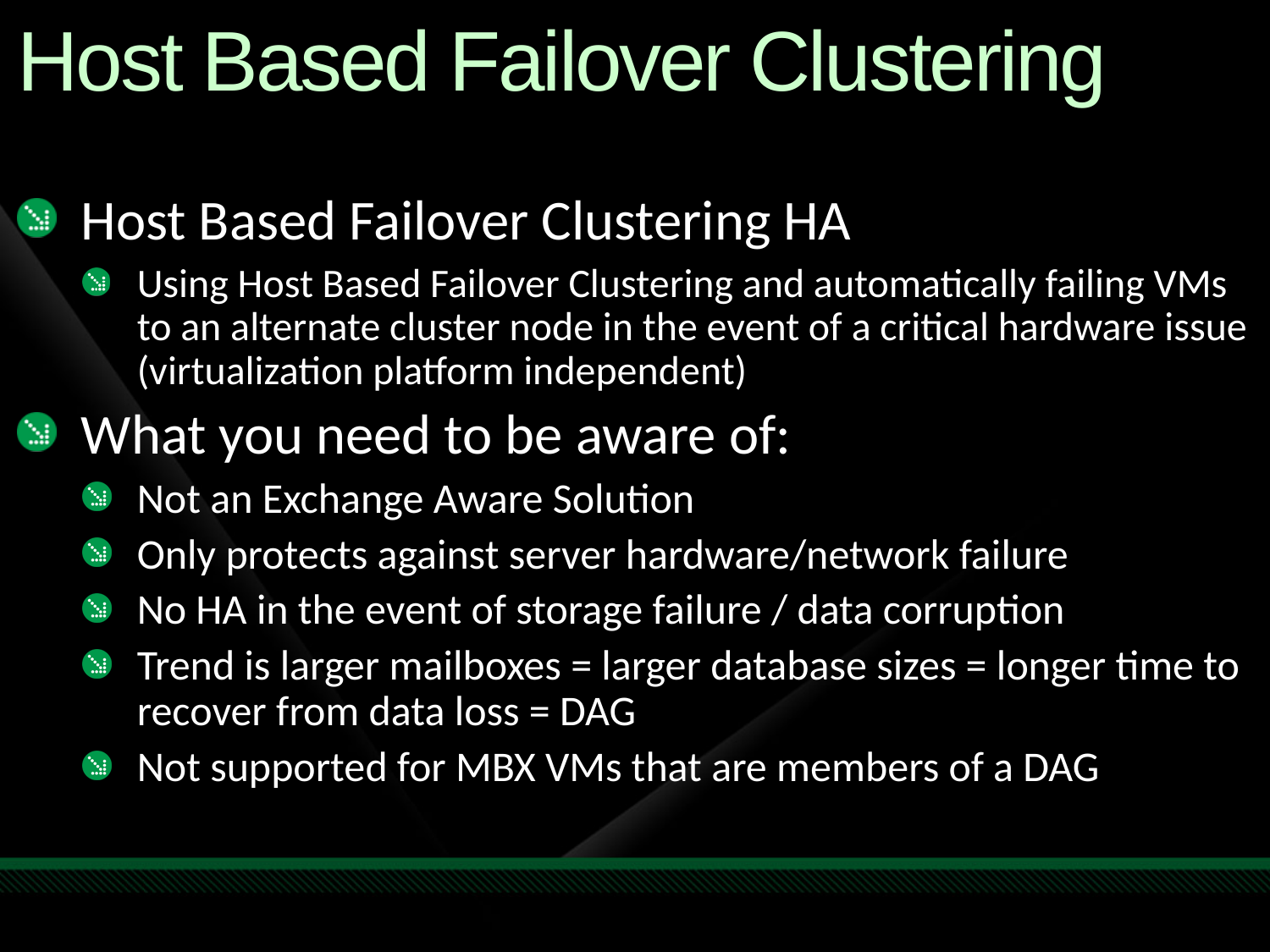

# Host Based Failover Clustering
Host Based Failover Clustering HA
Using Host Based Failover Clustering and automatically failing VMs to an alternate cluster node in the event of a critical hardware issue (virtualization platform independent)
What you need to be aware of:
Not an Exchange Aware Solution
Only protects against server hardware/network failure
No HA in the event of storage failure / data corruption
Trend is larger mailboxes = larger database sizes = longer time to recover from data loss = DAG
Not supported for MBX VMs that are members of a DAG